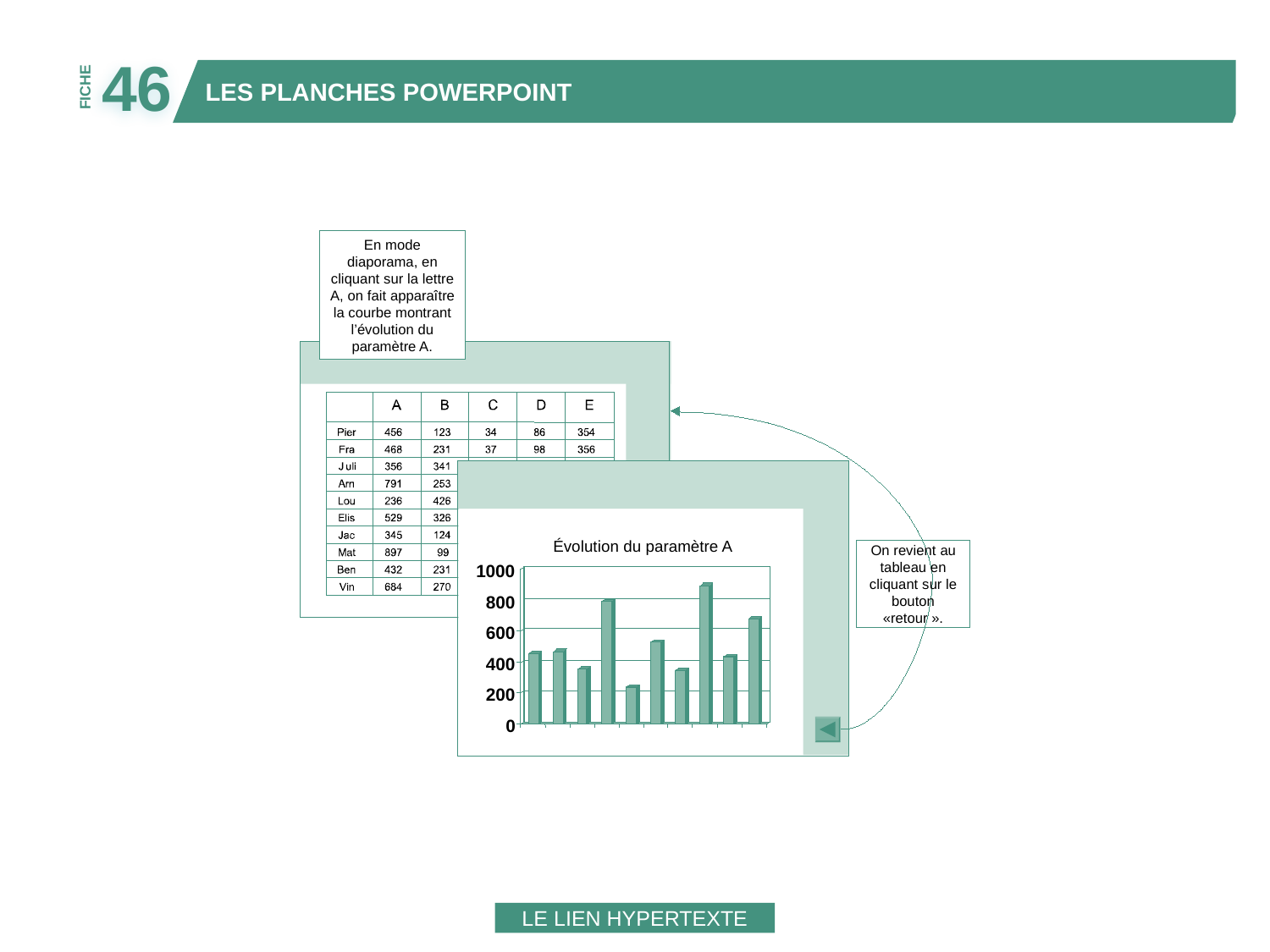

46

LES PLANCHES POWERPOINT
FICHE

En mode
diaporama, en
cliquant sur la lettre
A, on fait apparaître
la courbe montrant
l’évolution du
paramètre A.

Évolution du paramètre A

On revient au
tableau en
cliquant sur le
bouton
«retour ».

1000

800

600

400

200

0

LE LIEN HYPERTEXTE